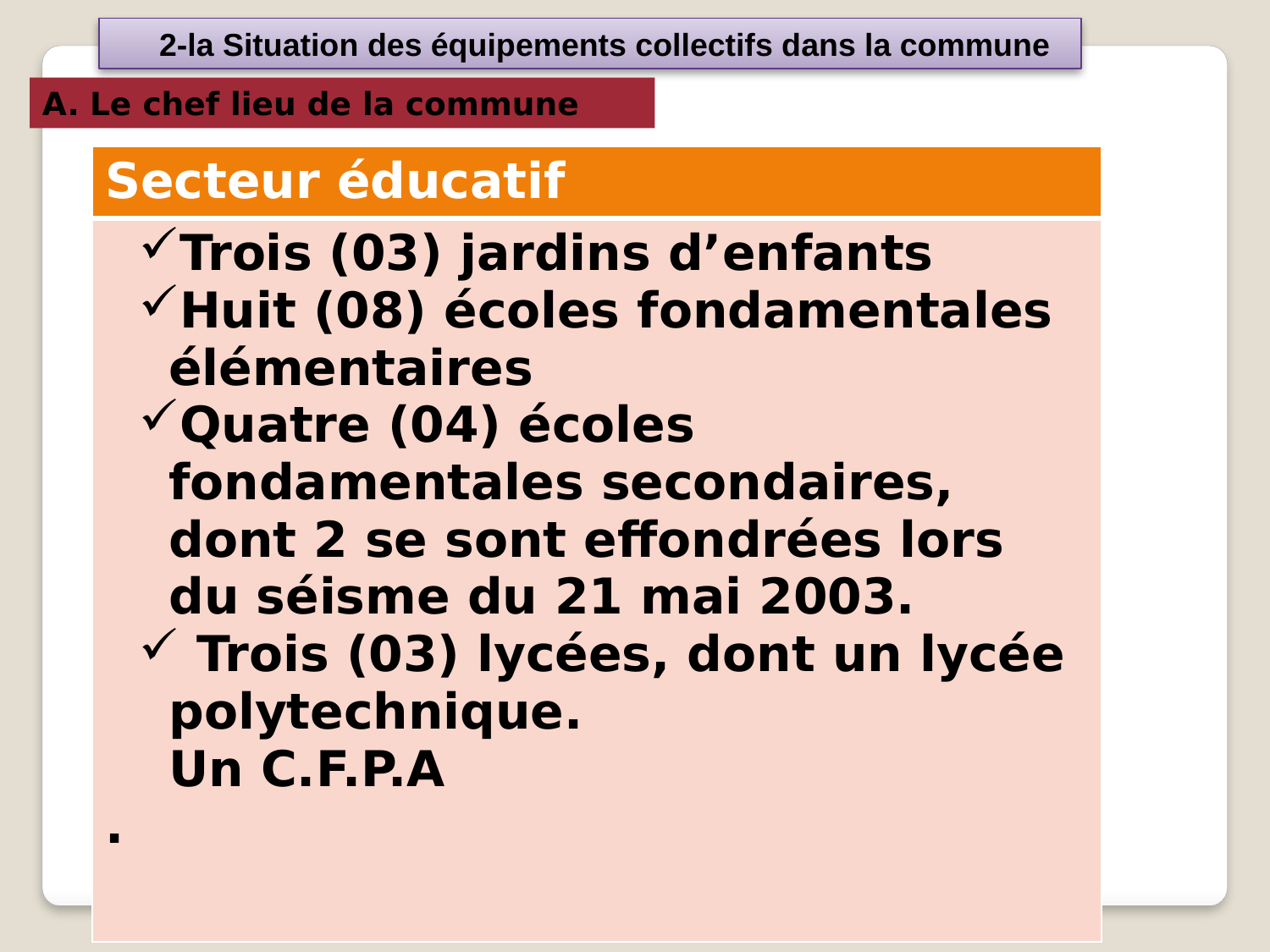

2-la Situation des équipements collectifs dans la commune
Le chef lieu de la commune
| Secteur éducatif |
| --- |
| Trois (03) jardins d’enfants Huit (08) écoles fondamentales élémentaires Quatre (04) écoles fondamentales secondaires, dont 2 se sont effondrées lors du séisme du 21 mai 2003. Trois (03) lycées, dont un lycée polytechnique. Un C.F.P.A . |